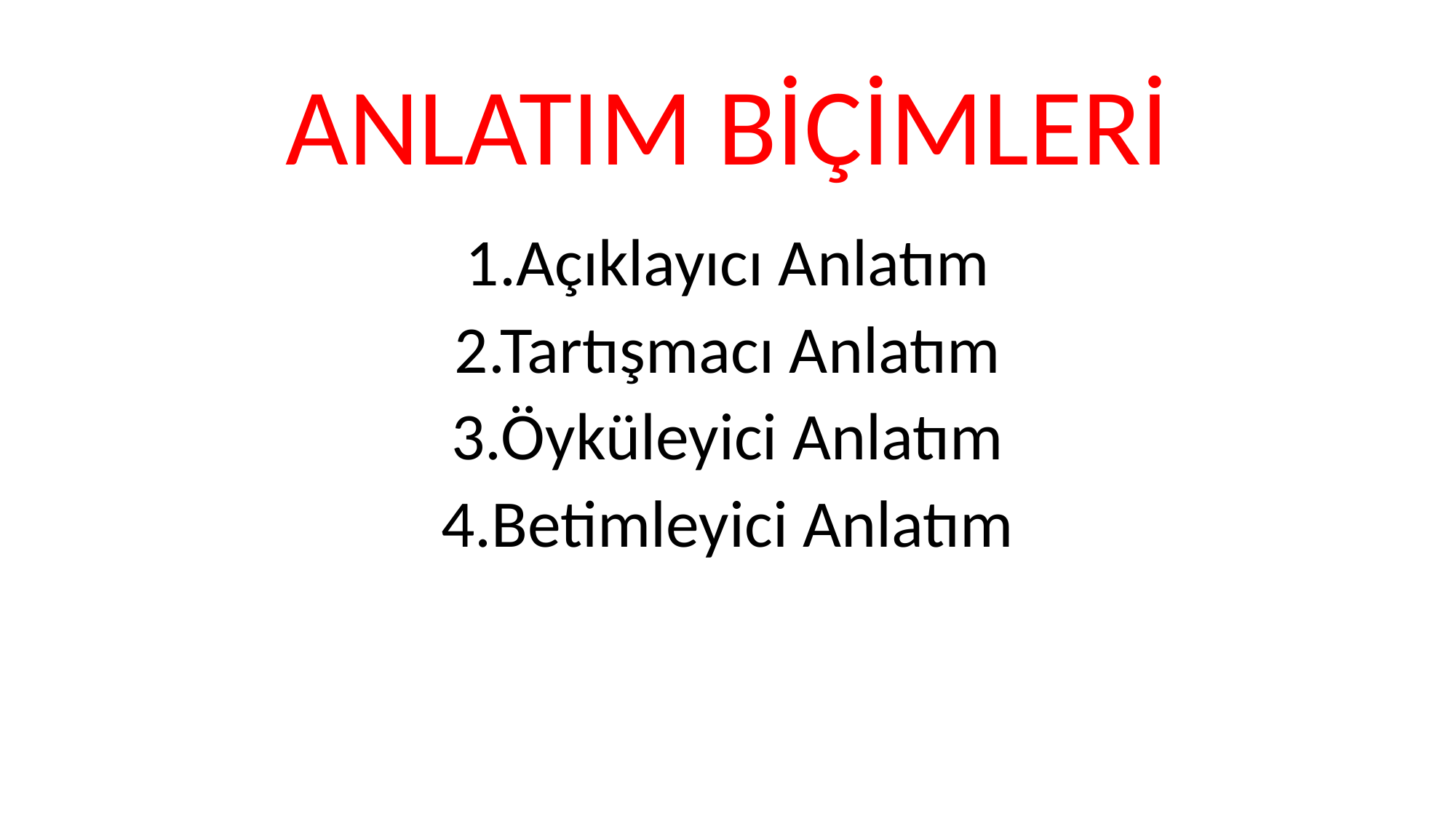

# ANLATIM BİÇİMLERİ
1.Açıklayıcı Anlatım
2.Tartışmacı Anlatım
3.Öyküleyici Anlatım
4.Betimleyici Anlatım